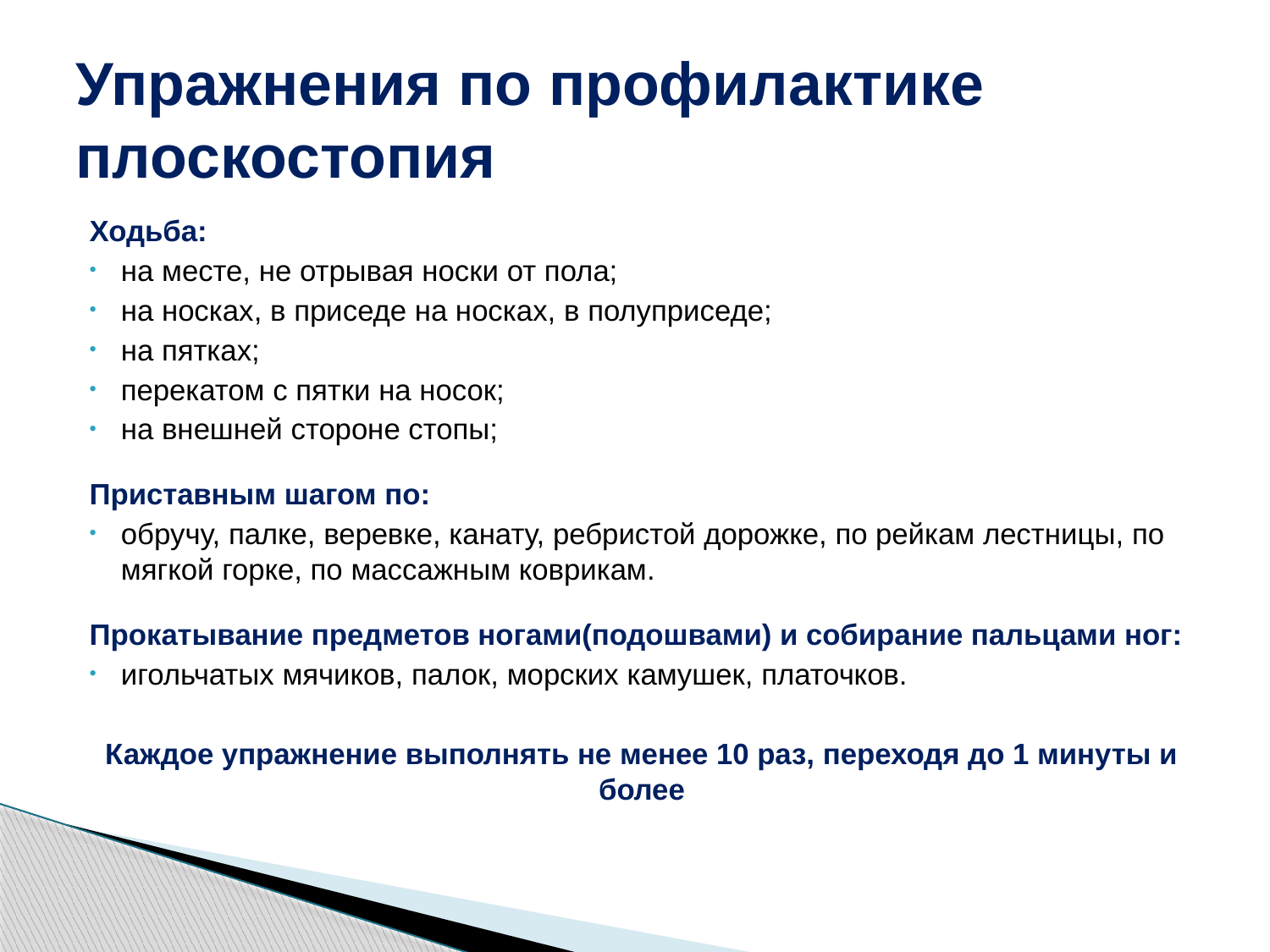

# Упражнения по профилактике плоскостопия
Ходьба:
на месте, не отрывая носки от пола;
на носках, в приседе на носках, в полуприседе;
на пятках;
перекатом с пятки на носок;
на внешней стороне стопы;

Приставным шагом по:
обручу, палке, веревке, канату, ребристой дорожке, по рейкам лестницы, по мягкой горке, по массажным коврикам.

Прокатывание предметов ногами(подошвами) и собирание пальцами ног:
игольчатых мячиков, палок, морских камушек, платочков.

Каждое упражнение выполнять не менее 10 раз, переходя до 1 минуты и более